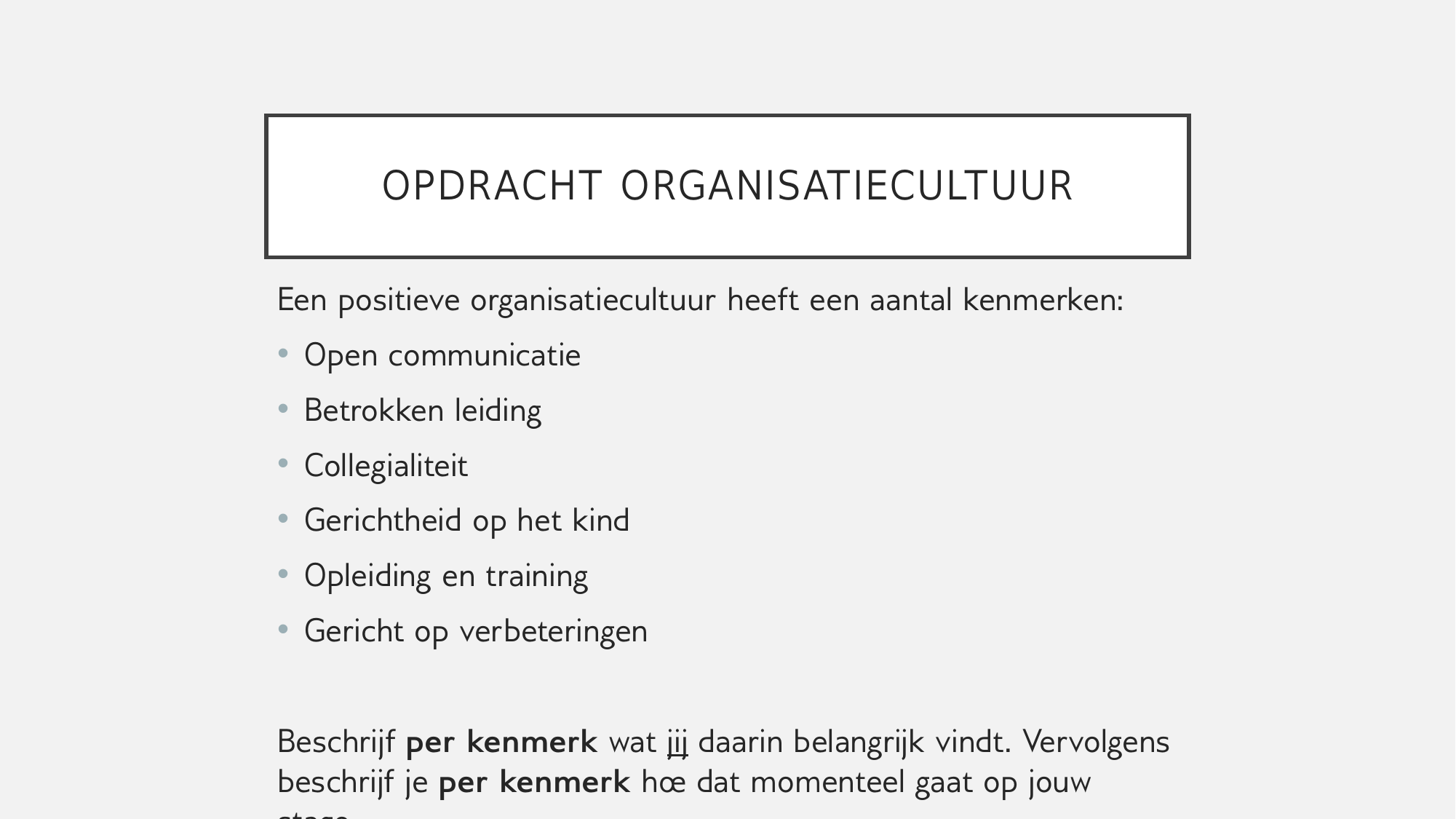

# Opdracht organisatiecultuur
Een positieve organisatiecultuur heeft een aantal kenmerken:
Open communicatie
Betrokken leiding
Collegialiteit
Gerichtheid op het kind
Opleiding en training
Gericht op verbeteringen

Beschrijf per kenmerk wat jij daarin belangrijk vindt. Vervolgens beschrijf je per kenmerk hoe dat momenteel gaat op jouw stage.